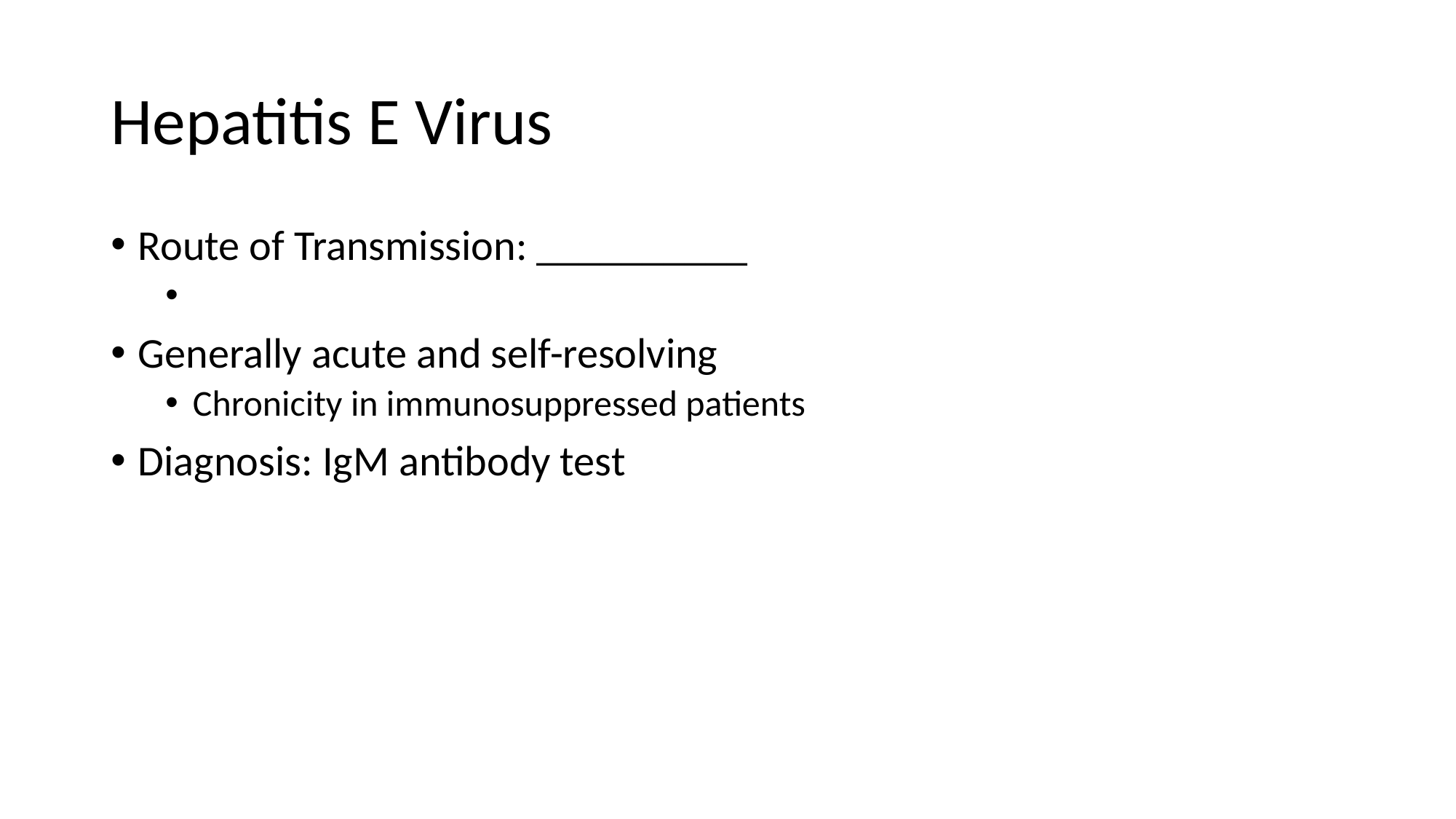

# Hepatitis E Virus
Route of Transmission: __________

Generally acute and self-resolving
Chronicity in immunosuppressed patients
Diagnosis: IgM antibody test